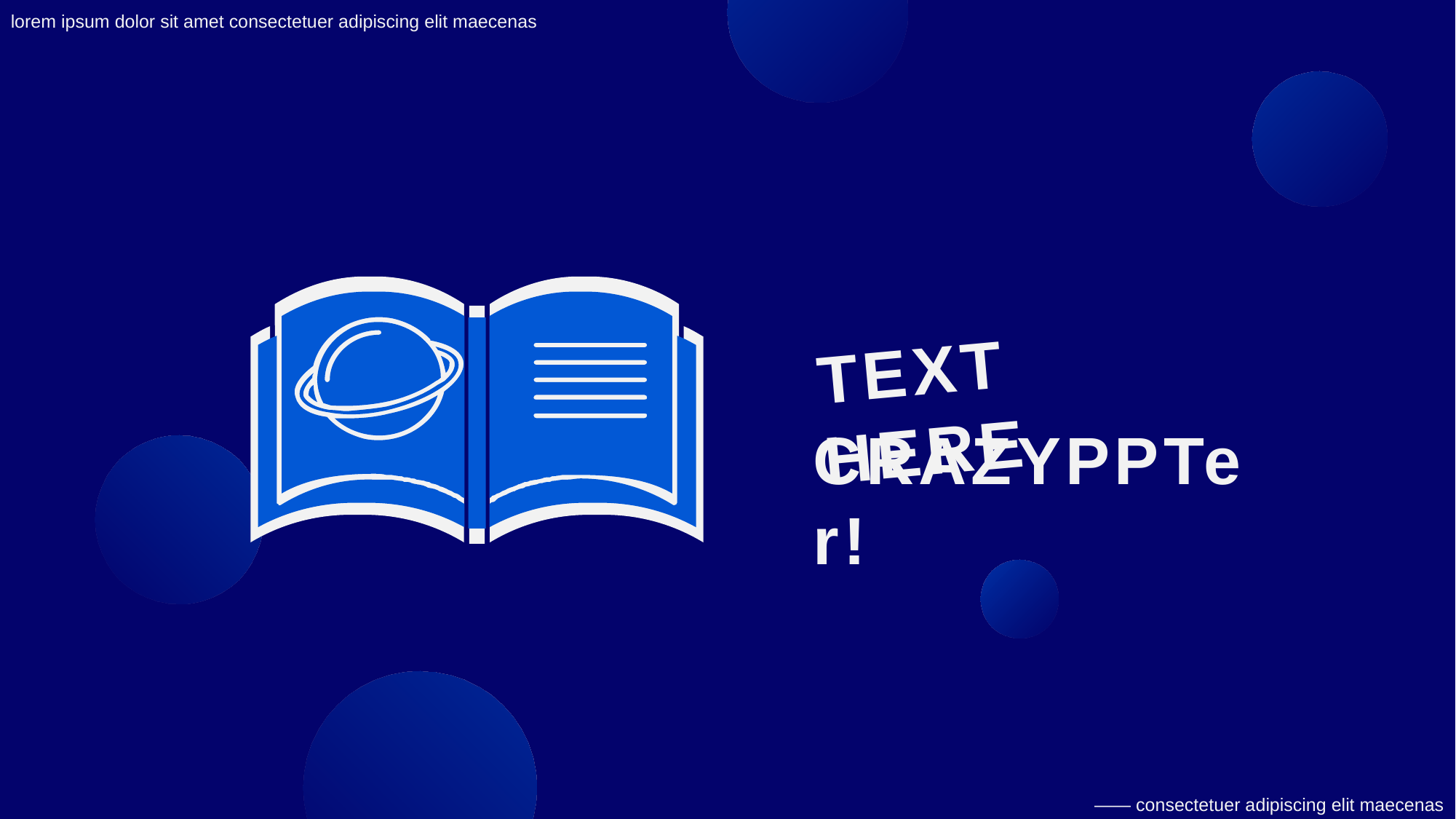

lorem ipsum dolor sit amet consectetuer adipiscing elit maecenas

TEXT HERE
CRAZYPPTer!

—— consectetuer adipiscing elit maecenas